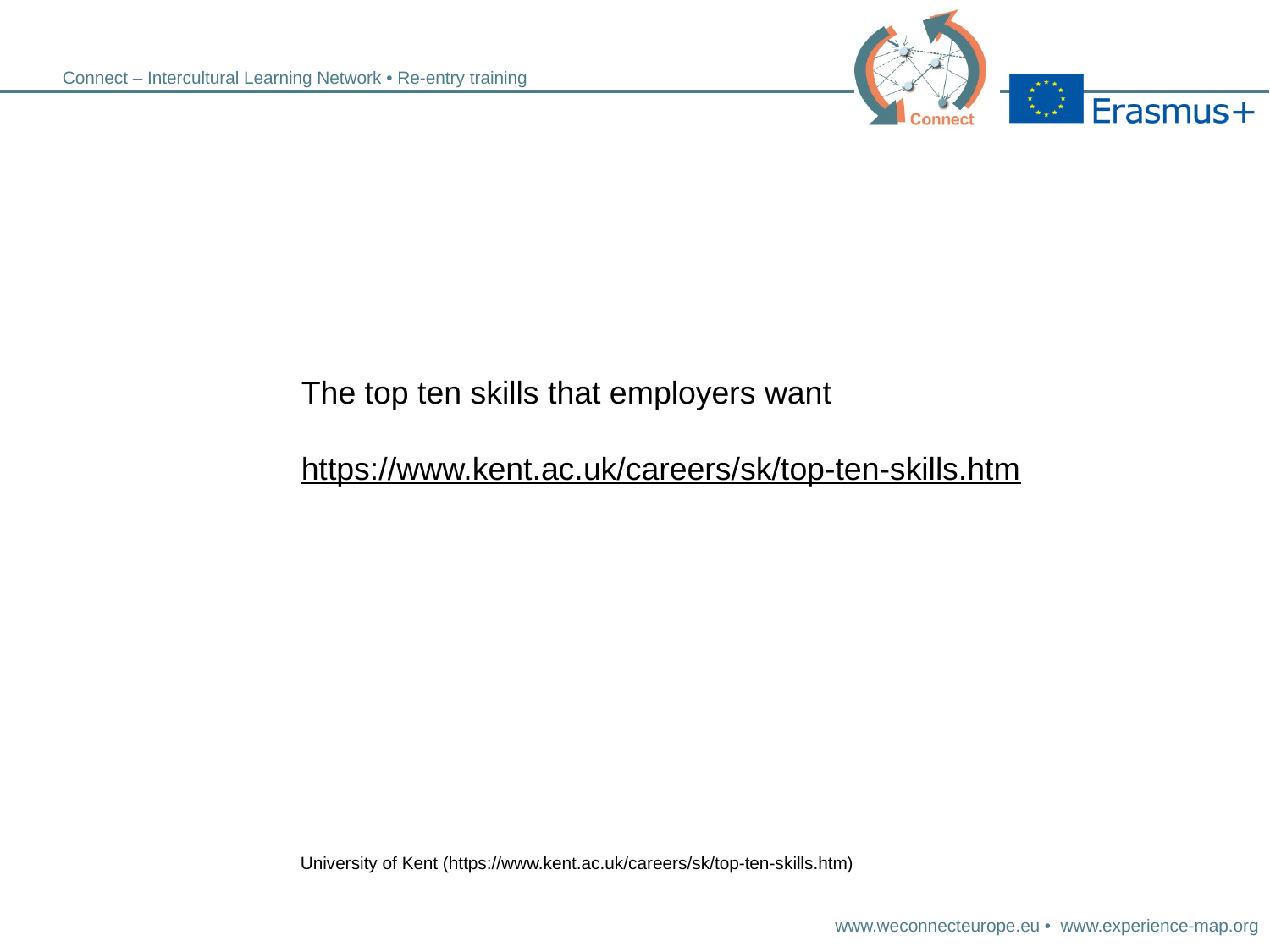

The top ten skills that employers want

https://www.kent.ac.uk/careers/sk/top-ten-skills.htm
University of Kent (https://www.kent.ac.uk/careers/sk/top-ten-skills.htm)